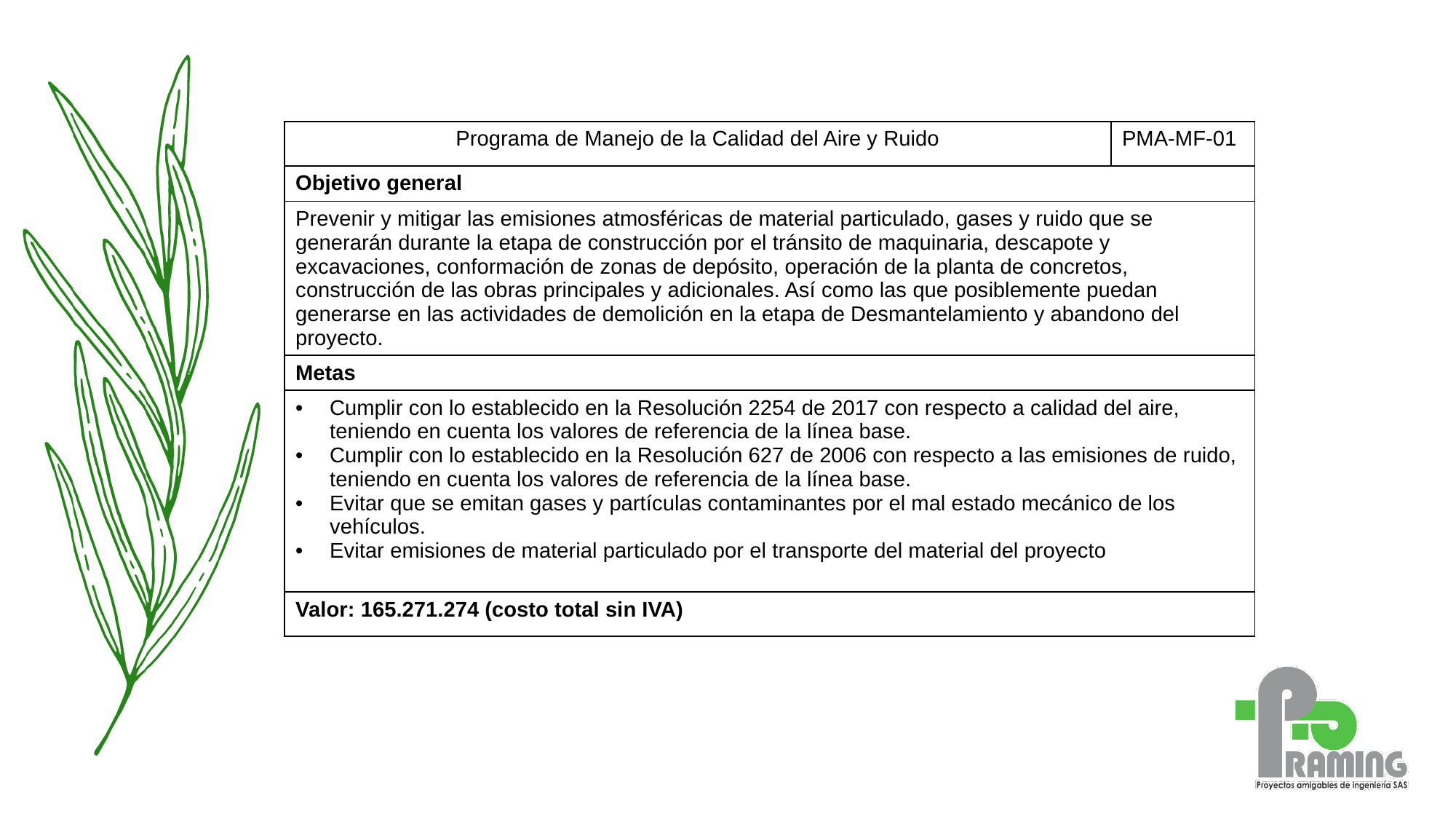

| Programa de Manejo de la Calidad del Aire y Ruido | PMA-MF-01 |
| --- | --- |
| Objetivo general |  |
| Prevenir y mitigar las emisiones atmosféricas de material particulado, gases y ruido que se generarán durante la etapa de construcción por el tránsito de maquinaria, descapote y excavaciones, conformación de zonas de depósito, operación de la planta de concretos, construcción de las obras principales y adicionales. Así como las que posiblemente puedan generarse en las actividades de demolición en la etapa de Desmantelamiento y abandono del proyecto. |  |
| Metas |  |
| Cumplir con lo establecido en la Resolución 2254 de 2017 con respecto a calidad del aire, teniendo en cuenta los valores de referencia de la línea base. Cumplir con lo establecido en la Resolución 627 de 2006 con respecto a las emisiones de ruido, teniendo en cuenta los valores de referencia de la línea base. Evitar que se emitan gases y partículas contaminantes por el mal estado mecánico de los vehículos. Evitar emisiones de material particulado por el transporte del material del proyecto |  |
| Valor: 165.271.274 (costo total sin IVA) |  |